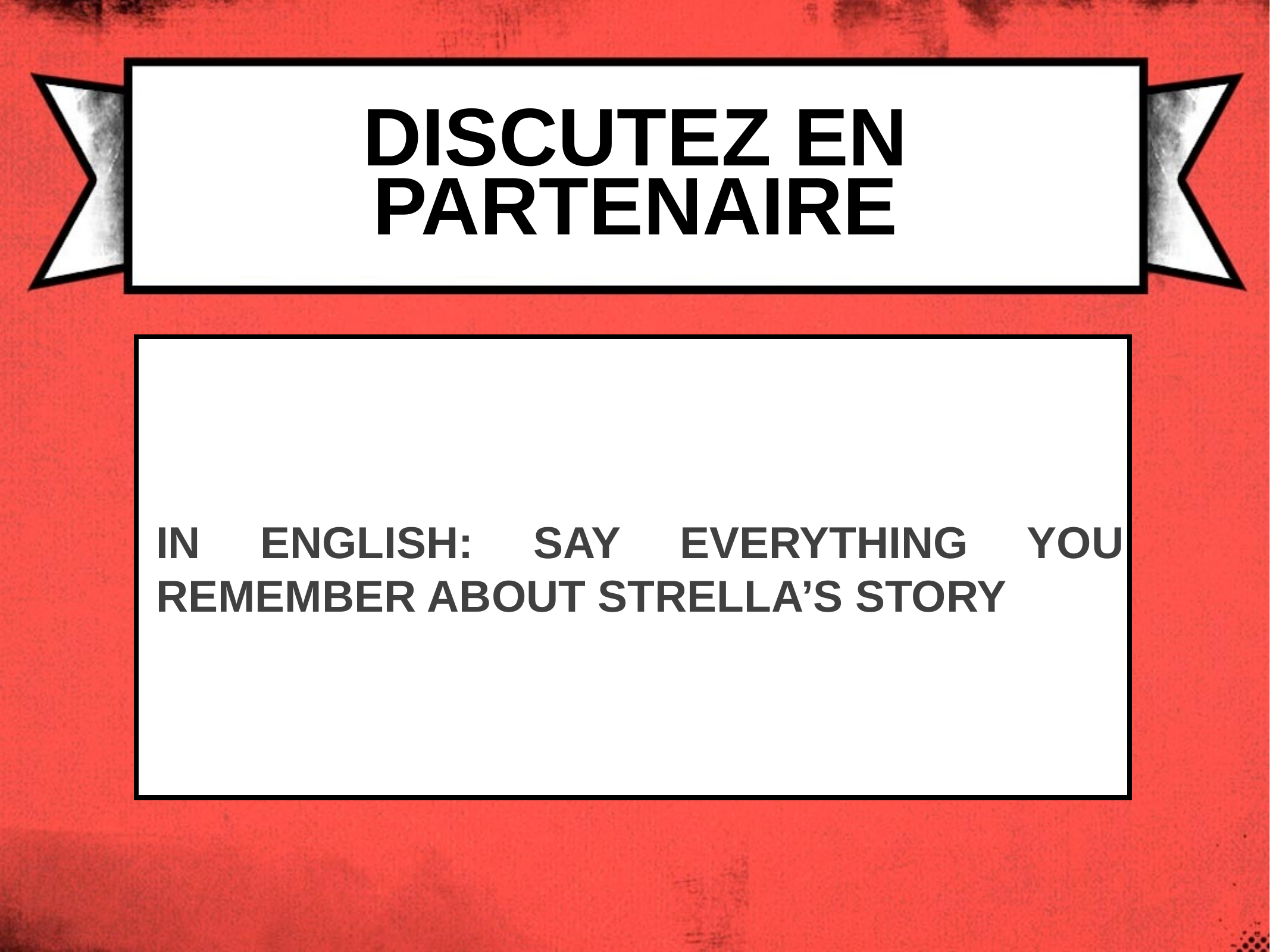

# Discutez en partenaire

IN ENGLISH: SAY EVERYTHING YOU REMEMBER ABOUT STRELLA’S STORY